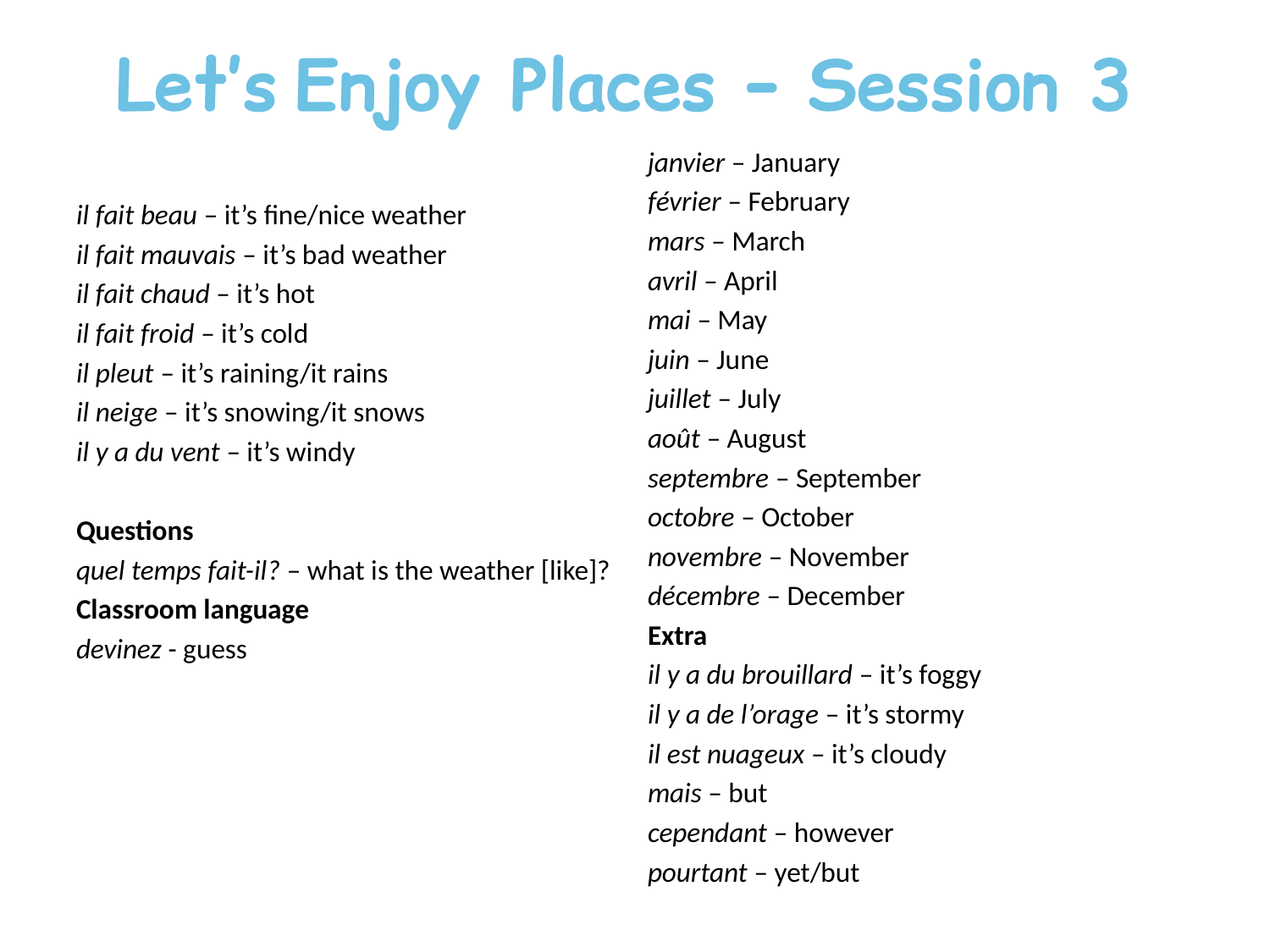

# Let’s Enjoy Places – Session 3
janvier – January
février – February
mars – March
avril – April
mai – May
juin – June
juillet – July
août – August
septembre – September
octobre – October
novembre – November
décembre – December
Extra
il y a du brouillard – it’s foggy
il y a de l’orage – it’s stormy
il est nuageux – it’s cloudy
mais – but
cependant – however
pourtant – yet/but

il fait beau – it’s fine/nice weather
il fait mauvais – it’s bad weather
il fait chaud – it’s hot
il fait froid – it’s cold
il pleut – it’s raining/it rains
il neige – it’s snowing/it snows
il y a du vent – it’s windy

Questions
quel temps fait-il? – what is the weather [like]?
Classroom language
devinez - guess